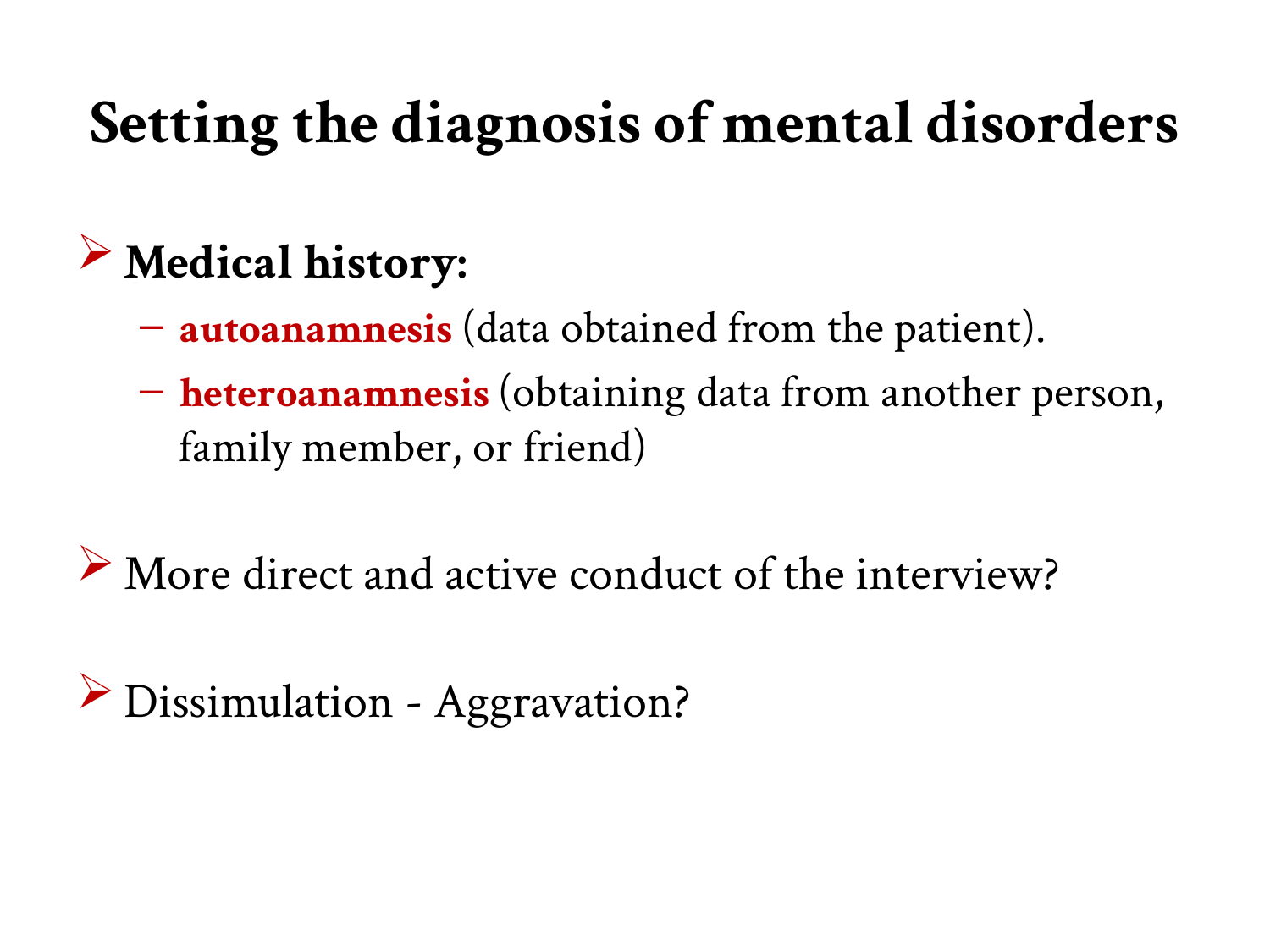

# Setting the diagnosis of mental disorders
Medical history:
autoanamnesis (data obtained from the patient).
heteroanamnesis (obtaining data from another person, family member, or friend)
More direct and active conduct of the interview?
Dissimulation - Aggravation?